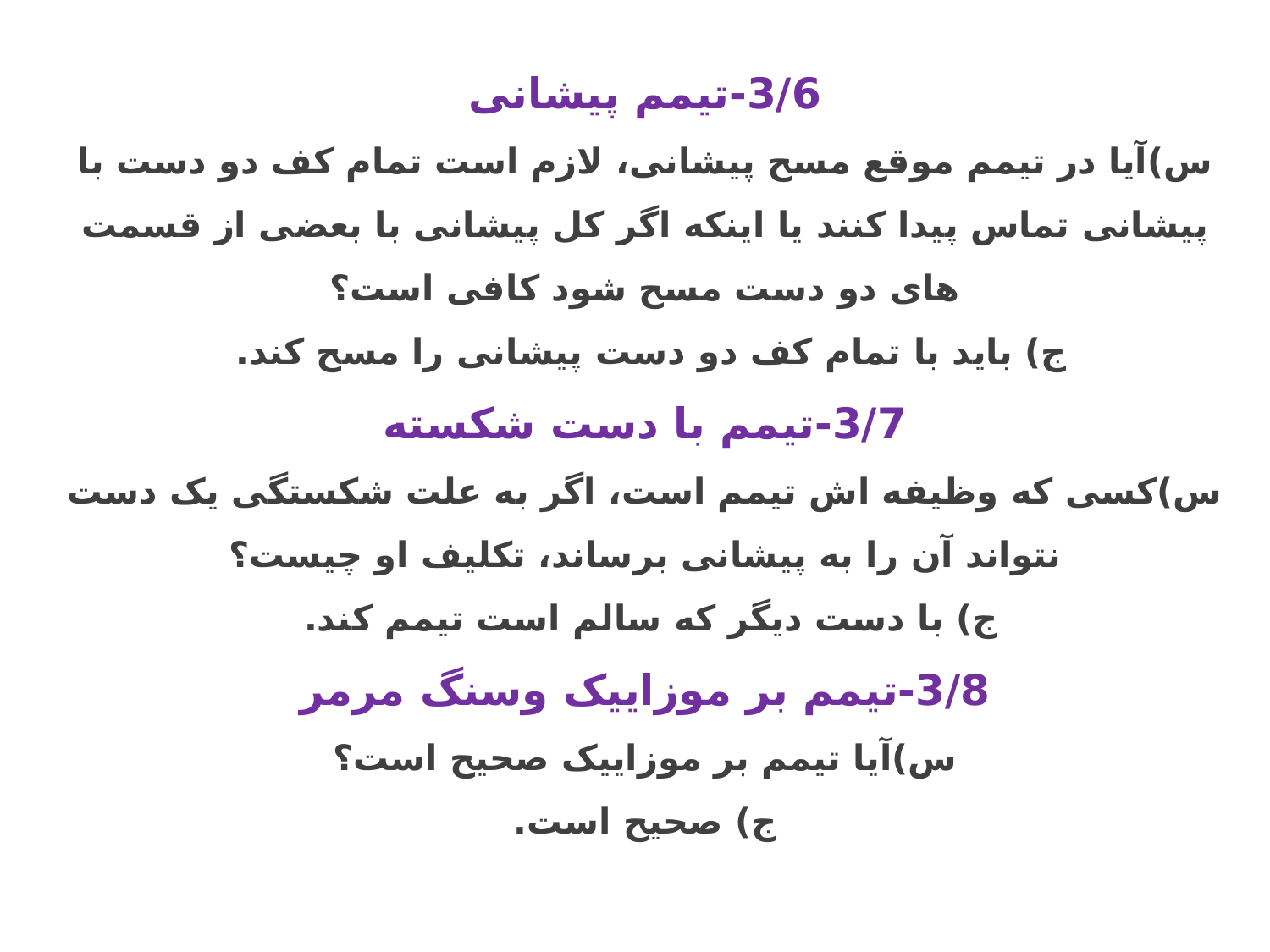

3/6-تیمم پیشانی
س)آیا در تیمم موقع مسح پیشانی، لازم است تمام کف دو دست با پیشانی تماس پیدا کنند یا اینکه اگر کل پیشانی با بعضی از قسمت های دو دست مسح شود کافی است؟
ج) باید با تمام کف دو دست پیشانی را مسح کند.
3/7-تیمم با دست شکسته
س)کسی که وظیفه اش تیمم است، اگر به علت شکستگی یک دست نتواند آن را به پیشانی برساند، تکلیف او چیست؟
ج) با دست دیگر که سالم است تیمم کند.
3/8-تیمم بر موزاییک وسنگ مرمر
س)آیا تیمم بر موزاییک صحیح است؟
ج) صحیح است.